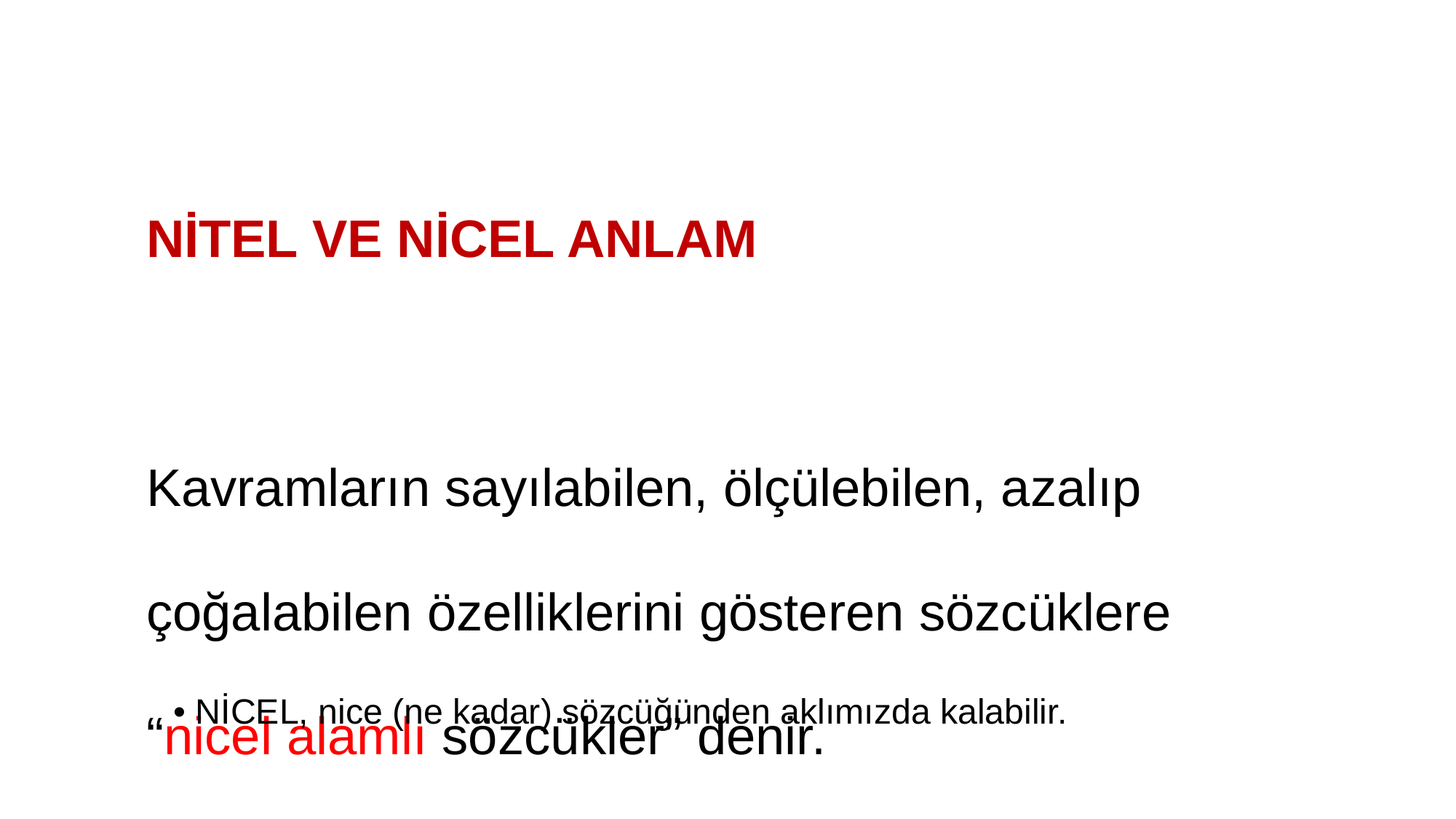

NİTEL VE NİCEL ANLAM

Kavramların sayılabilen, ölçülebilen, azalıp çoğalabilen özelliklerini gösteren sözcüklere “nicel alamlı sözcükler” denir.

• NİCEL, nice (ne kadar) sözcüğünden aklımızda kalabilir.